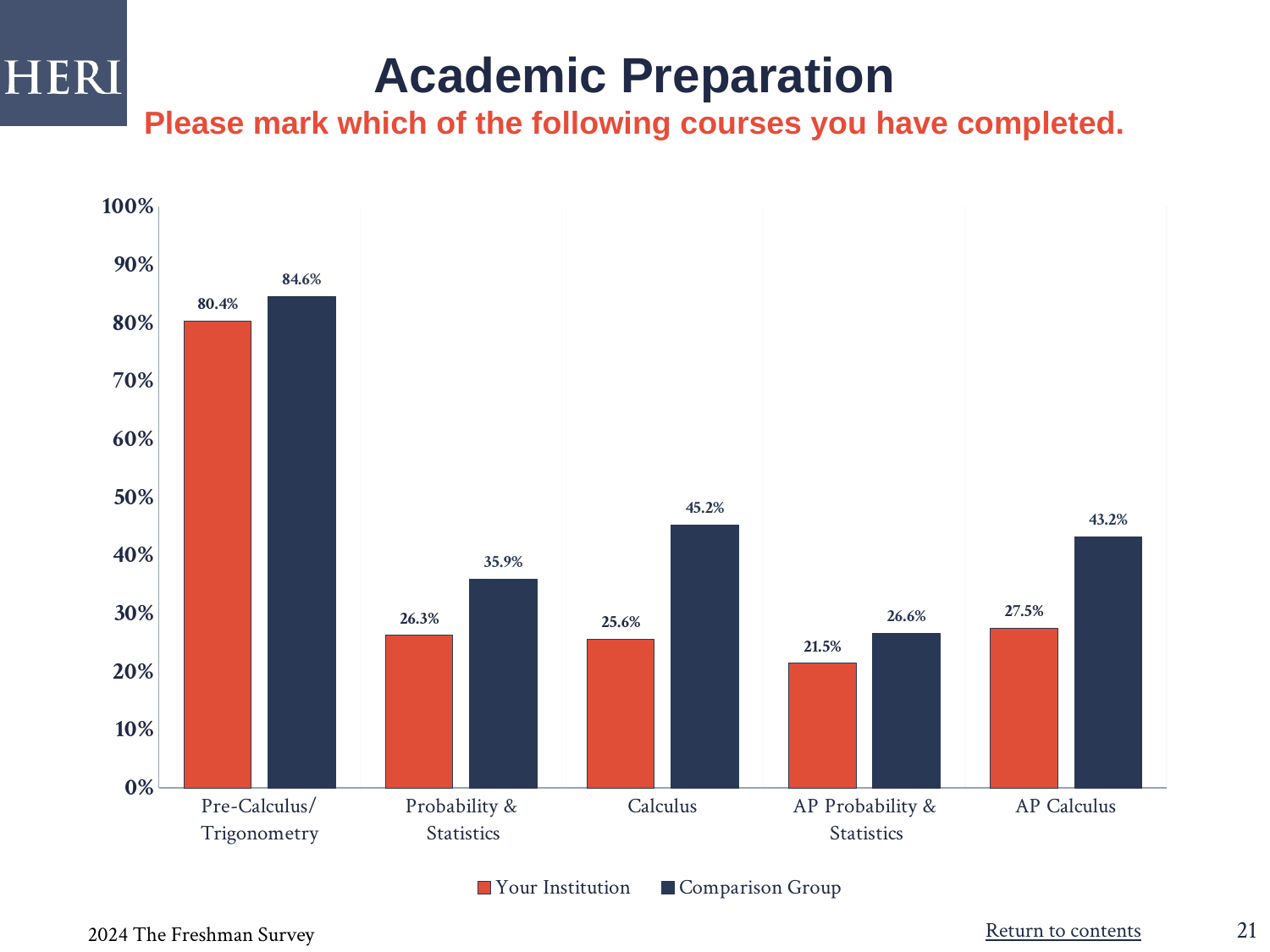

# Academic Preparation Please mark which of the following courses you have completed.

### Chart

| Category | Your Institution | Comparison Group |
|---|---|---|
| Pre-Calculus/
Trigonometry | 0.8037 | 0.8459 |
| Probability &
 Statistics | 0.2626 | 0.3593 |
| Calculus | 0.2564 | 0.4524 |
| AP Probability &
 Statistics | 0.2147 | 0.2659 |
| AP Calculus | 0.2746 | 0.4321 |
2024 The Freshman Survey
Return to contents
21